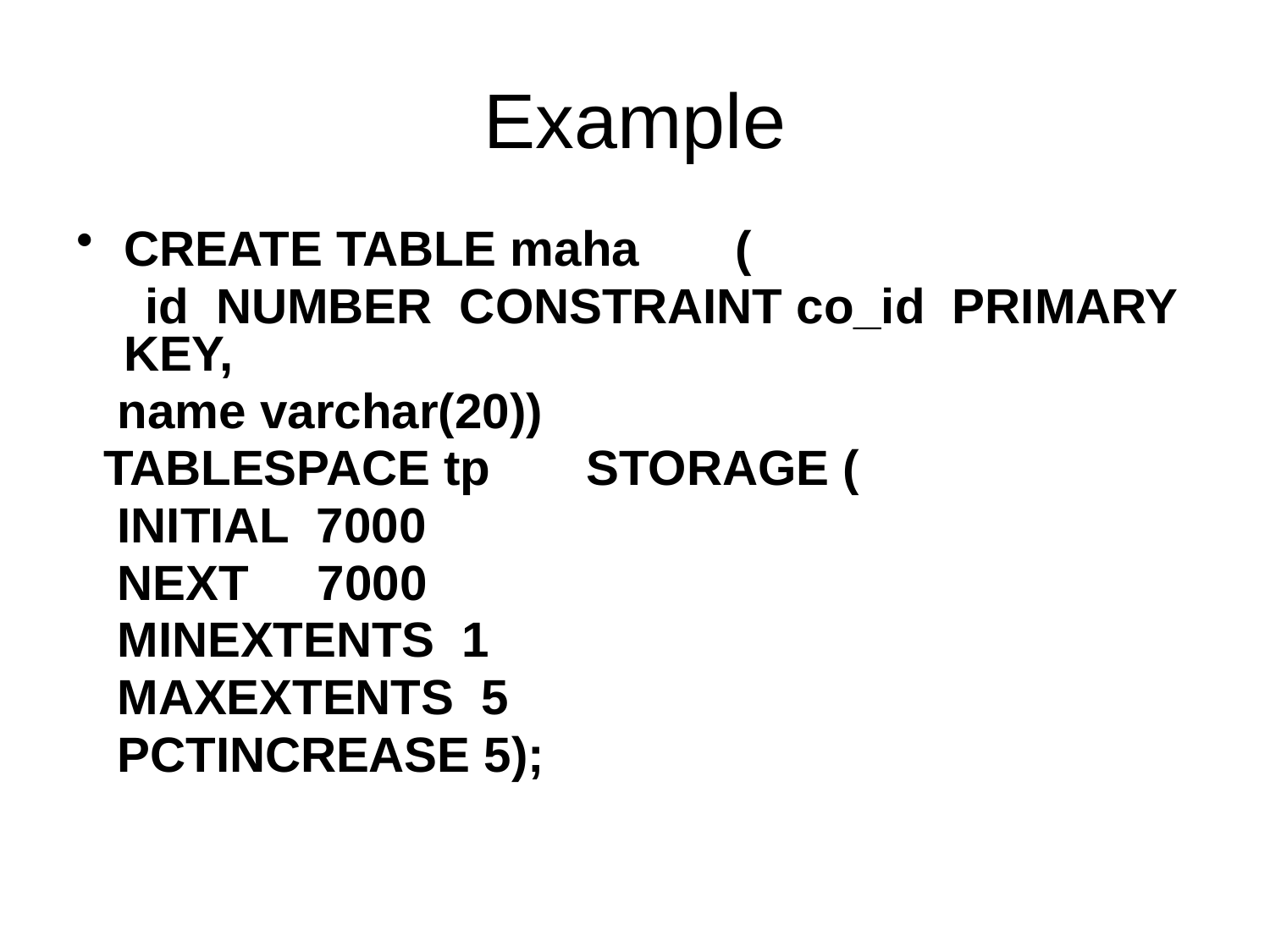

# Example
CREATE TABLE maha       (
     id  NUMBER  CONSTRAINT co_id  PRIMARY KEY,
   name varchar(20))
  TABLESPACE tp       STORAGE (
   INITIAL  7000
   NEXT     7000
   MINEXTENTS  1
   MAXEXTENTS  5
   PCTINCREASE 5);